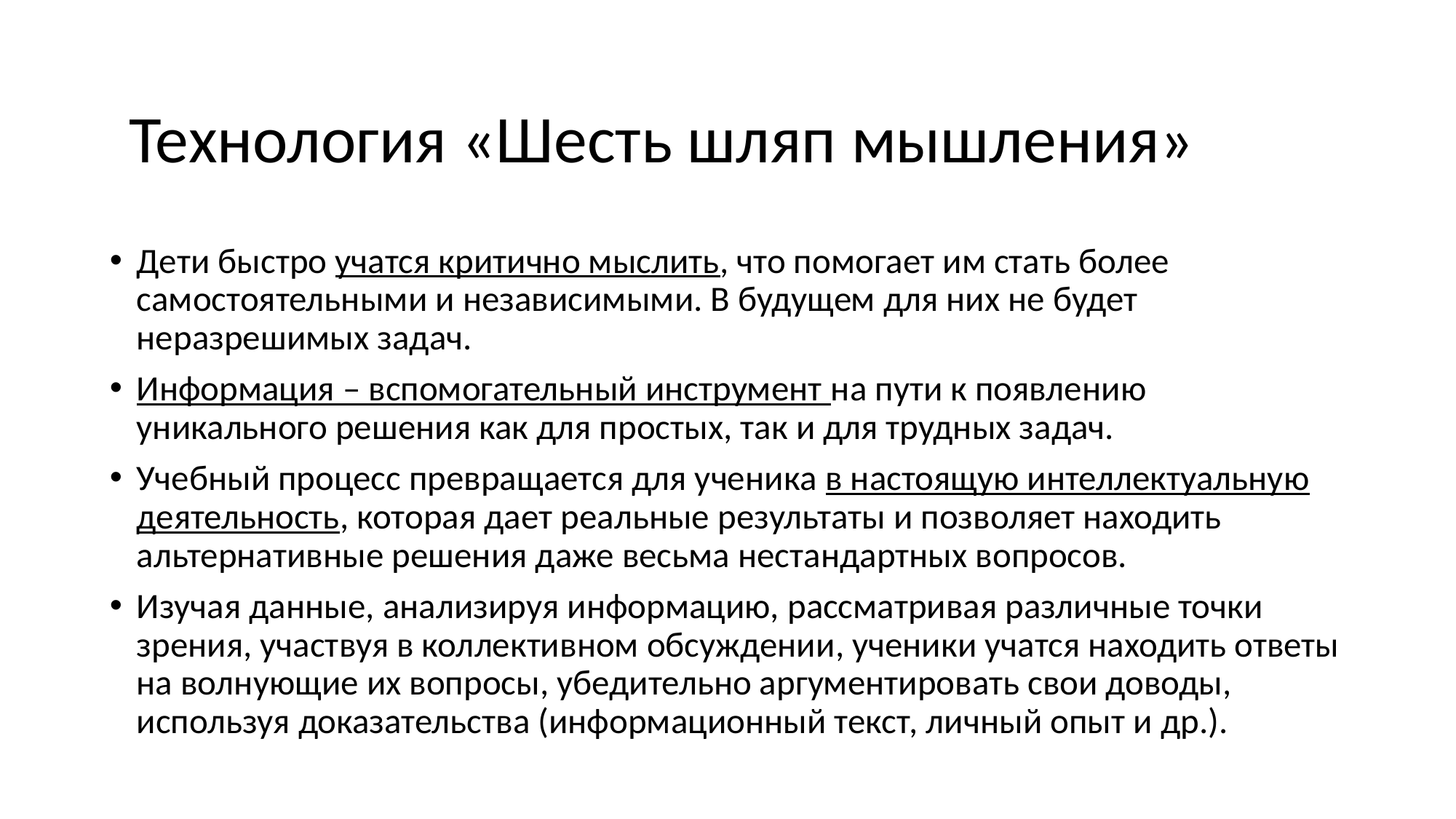

Технология «Шесть шляп мышления»
Дети быстро учатся критично мыслить, что помогает им стать более самостоятельными и независимыми. В будущем для них не будет неразрешимых задач.
Информация – вспомогательный инструмент на пути к появлению уникального решения как для простых, так и для трудных задач.
Учебный процесс превращается для ученика в настоящую интеллектуальную деятельность, которая дает реальные результаты и позволяет находить альтернативные решения даже весьма нестандартных вопросов.
Изучая данные, анализируя информацию, рассматривая различные точки зрения, участвуя в коллективном обсуждении, ученики учатся находить ответы на волнующие их вопросы, убедительно аргументировать свои доводы, используя доказательства (информационный текст, личный опыт и др.).